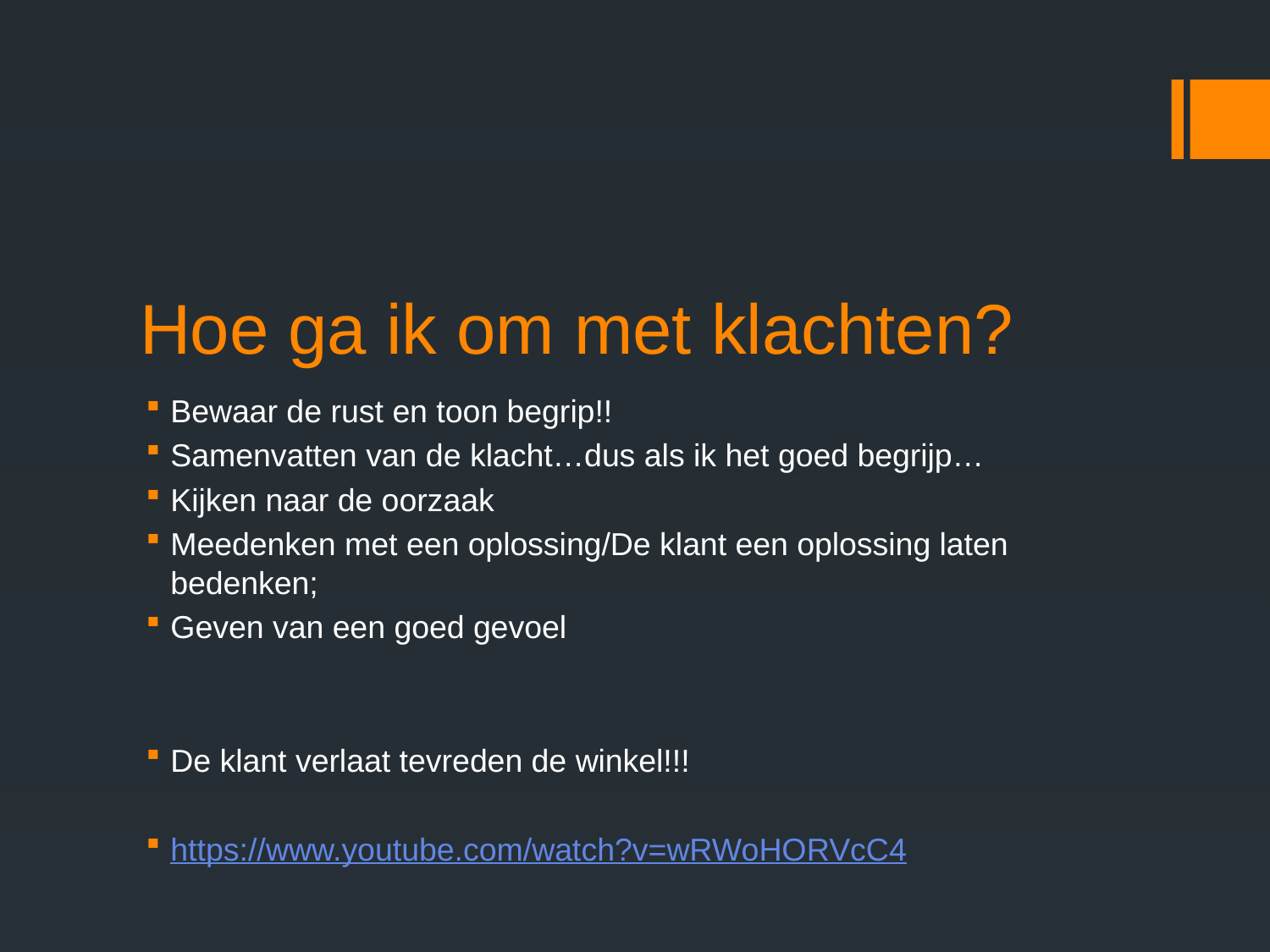

# Hoe ga ik om met klachten?
Bewaar de rust en toon begrip!!
Samenvatten van de klacht…dus als ik het goed begrijp…
Kijken naar de oorzaak
Meedenken met een oplossing/De klant een oplossing laten bedenken;
Geven van een goed gevoel

De klant verlaat tevreden de winkel!!!

https://www.youtube.com/watch?v=wRWoHORVcC4